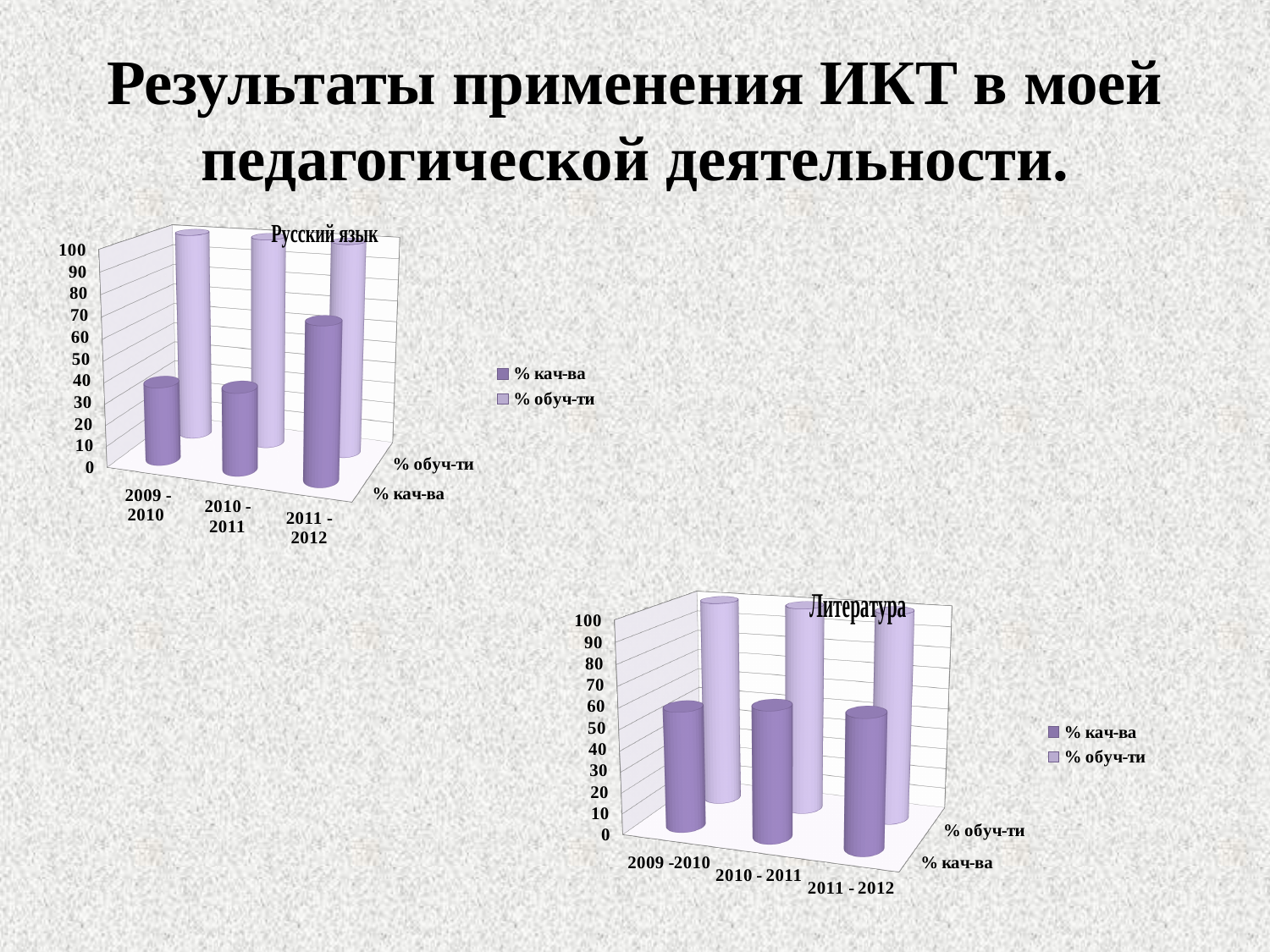

# Результаты применения ИКТ в моей педагогической деятельности.

[unsupported chart]

[unsupported chart]